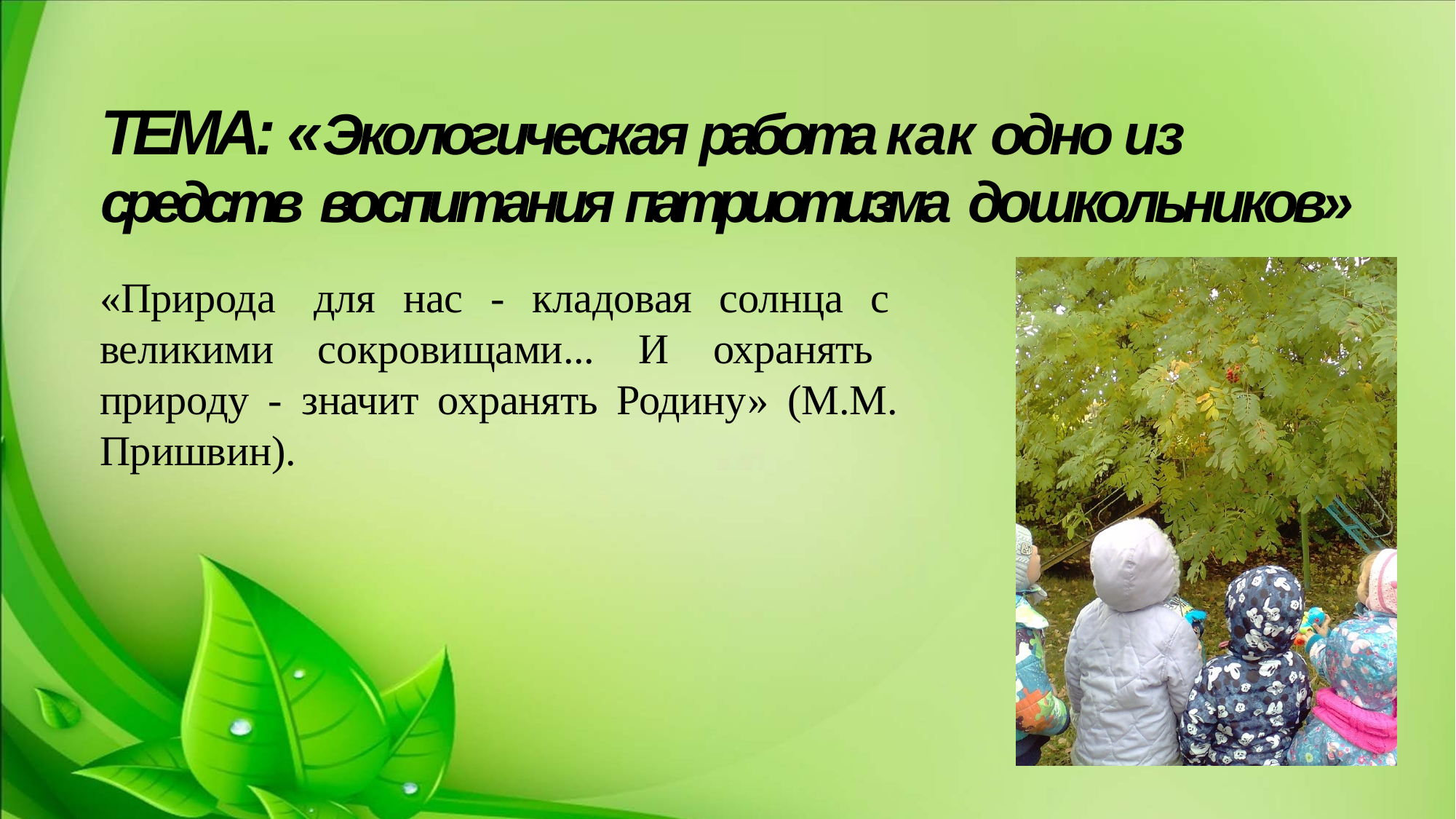

# ТЕМА: «Экологическая работа как одно из средств  воспитания патриотизма дошкольников»

«Природа для нас - кладовая солнца с  великими сокровищами... И охранять  природу - значит охранять Родину» (М.М.  Пришвин).